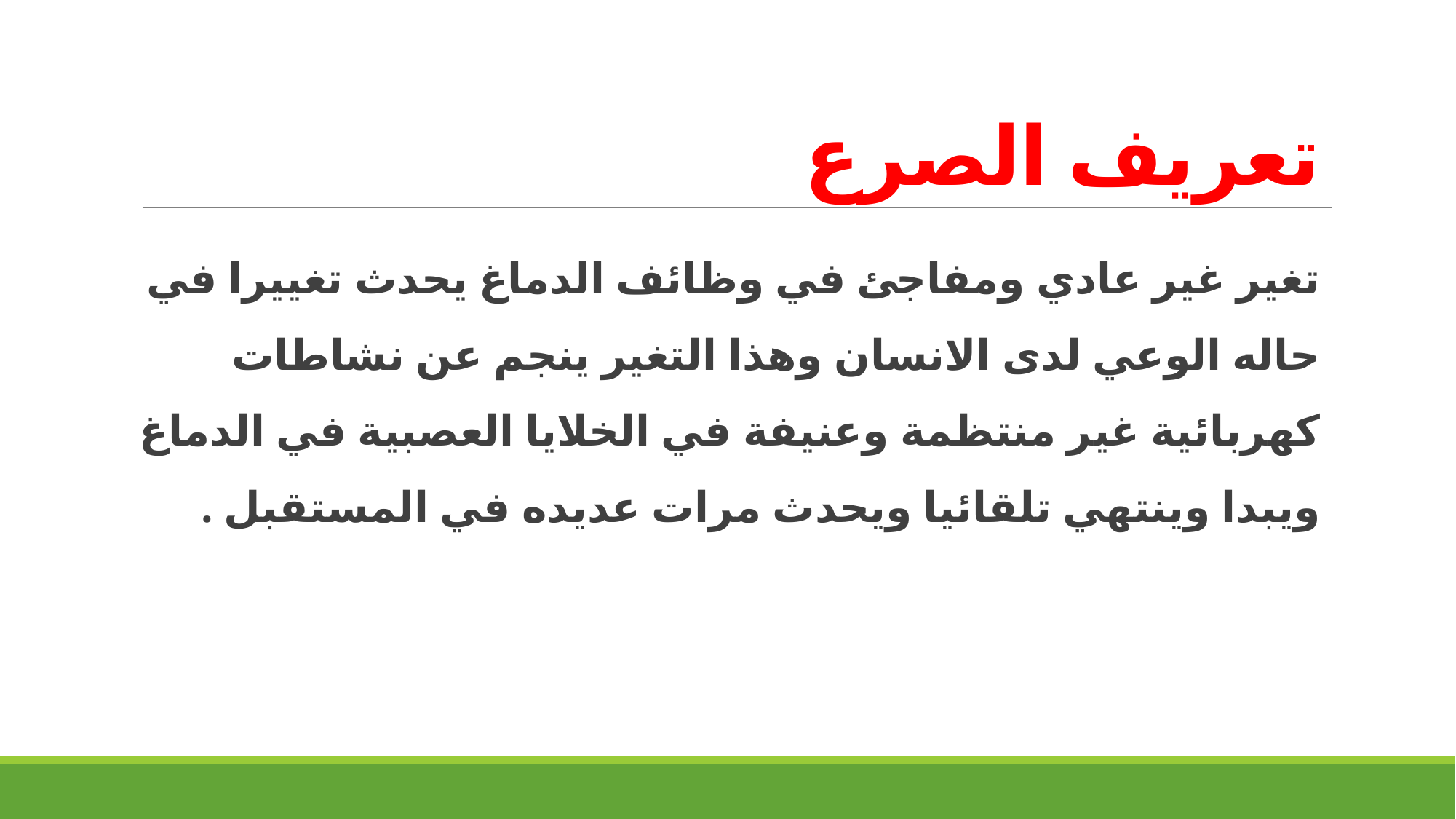

# تعريف الصرع
تغير غير عادي ومفاجئ في وظائف الدماغ يحدث تغييرا في حاله الوعي لدى الانسان وهذا التغير ينجم عن نشاطات كهربائية غير منتظمة وعنيفة في الخلايا العصبية في الدماغ ويبدا وينتهي تلقائيا ويحدث مرات عديده في المستقبل .